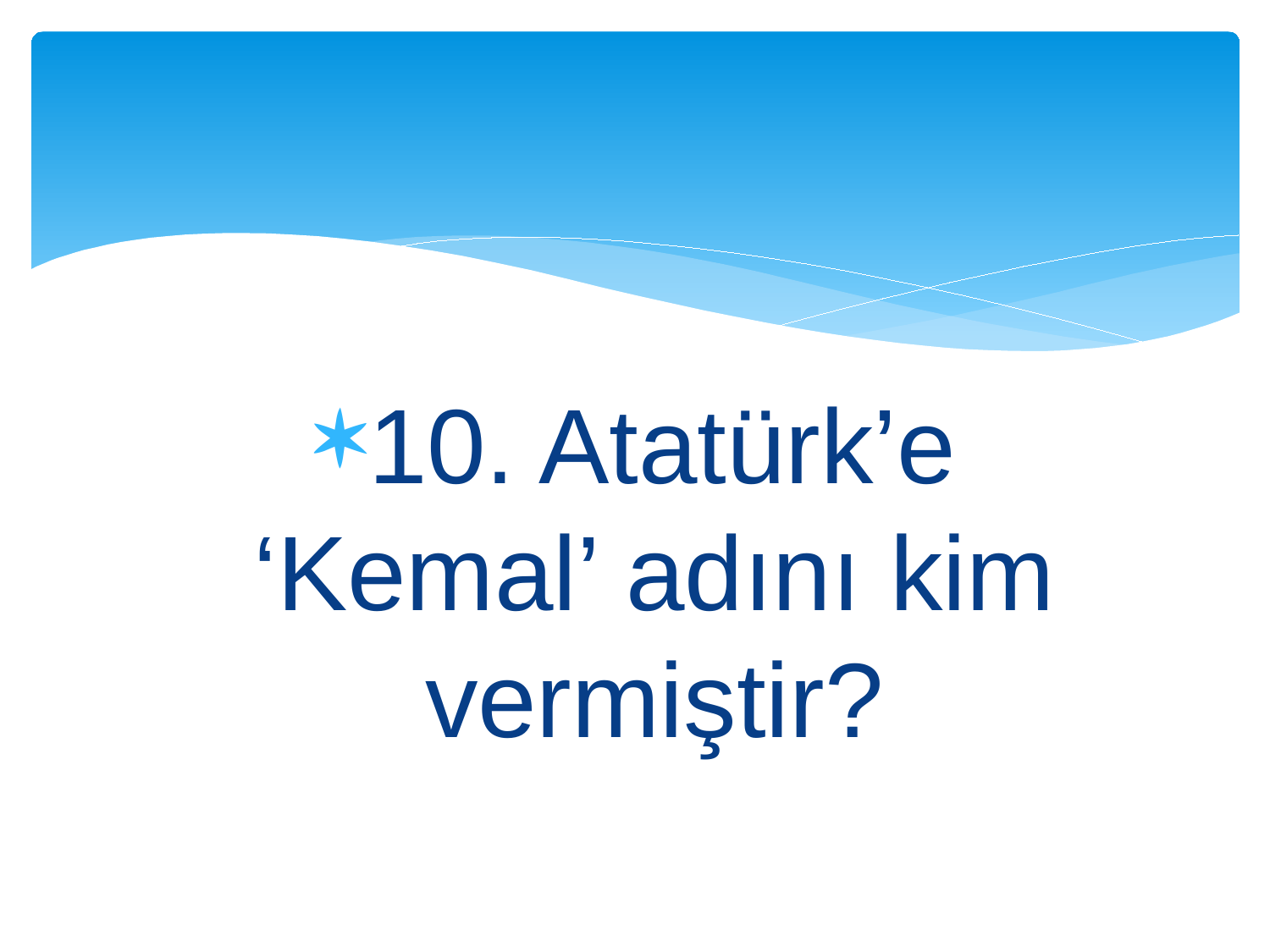

#
10. Atatürk’e ‘Kemal’ adını kim vermiştir?